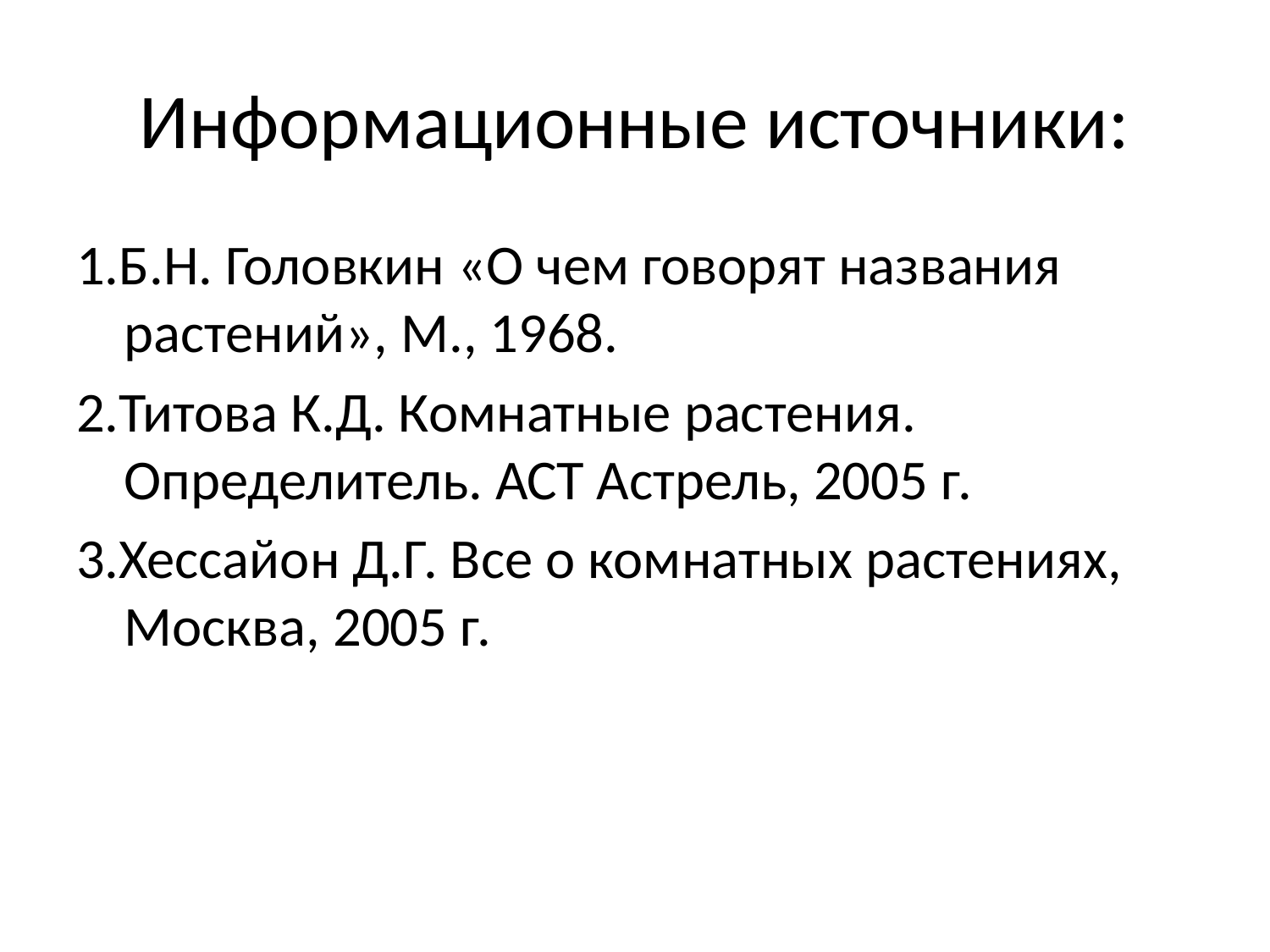

# Информационные источники:
1.Б.Н. Головкин «О чем говорят названия растений», М., 1968.
2.Титова К.Д. Комнатные растения. Определитель. АСТ Астрель, 2005 г.
3.Хессайон Д.Г. Все о комнатных растениях, Москва, 2005 г.